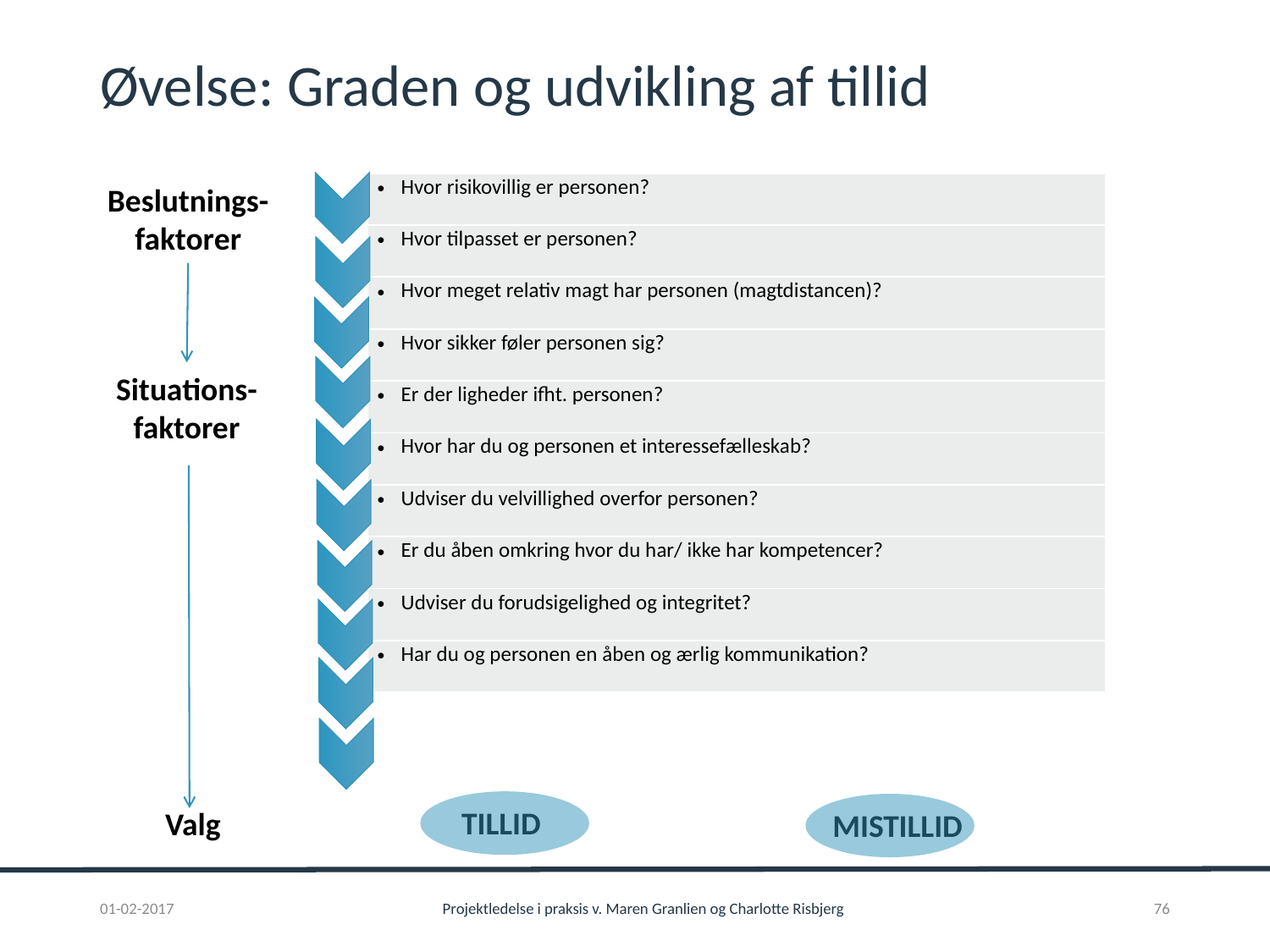

# Øvelse: Graden og udvikling af tillid
| Hvor risikovillig er personen? |
| --- |
| Hvor tilpasset er personen? |
| Hvor meget relativ magt har personen (magtdistancen)? |
| Hvor sikker føler personen sig? |
| Er der ligheder ifht. personen? |
| Hvor har du og personen et interessefælleskab? |
| Udviser du velvillighed overfor personen? |
| Er du åben omkring hvor du har/ ikke har kompetencer? |
| Udviser du forudsigelighed og integritet? |
| Har du og personen en åben og ærlig kommunikation? |
Beslutnings-
faktorer

Situations-
faktorer

TILLID
Valg
MISTILLID
01-02-2017
Projektledelse i praksis v. Maren Granlien og Charlotte Risbjerg
76